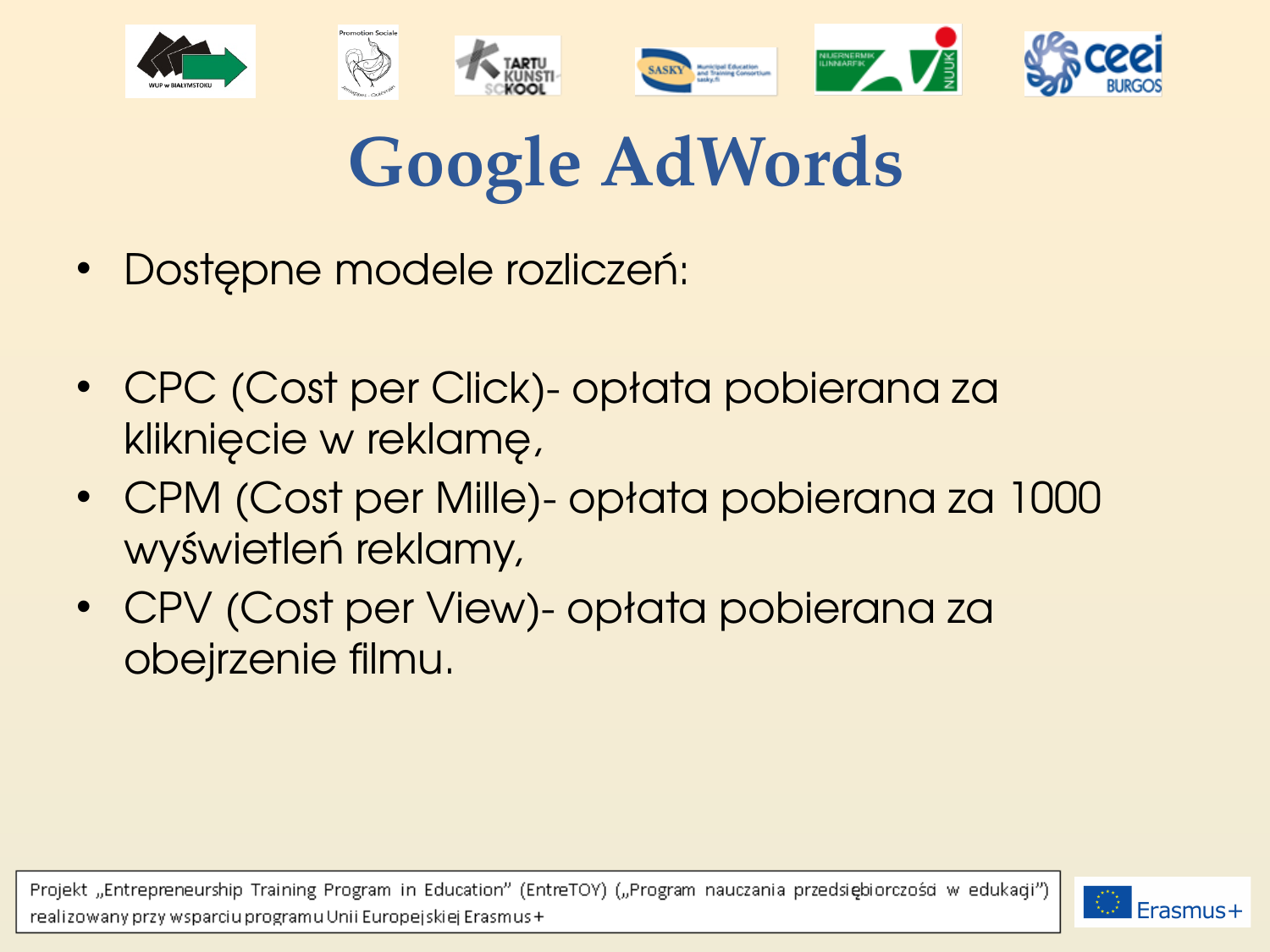

# Google AdWords
Dostępne modele rozliczeń:

CPC (Cost per Click)- opłata pobierana za kliknięcie w reklamę,
CPM (Cost per Mille)- opłata pobierana za 1000 wyświetleń reklamy,
CPV (Cost per View)- opłata pobierana za obejrzenie filmu.